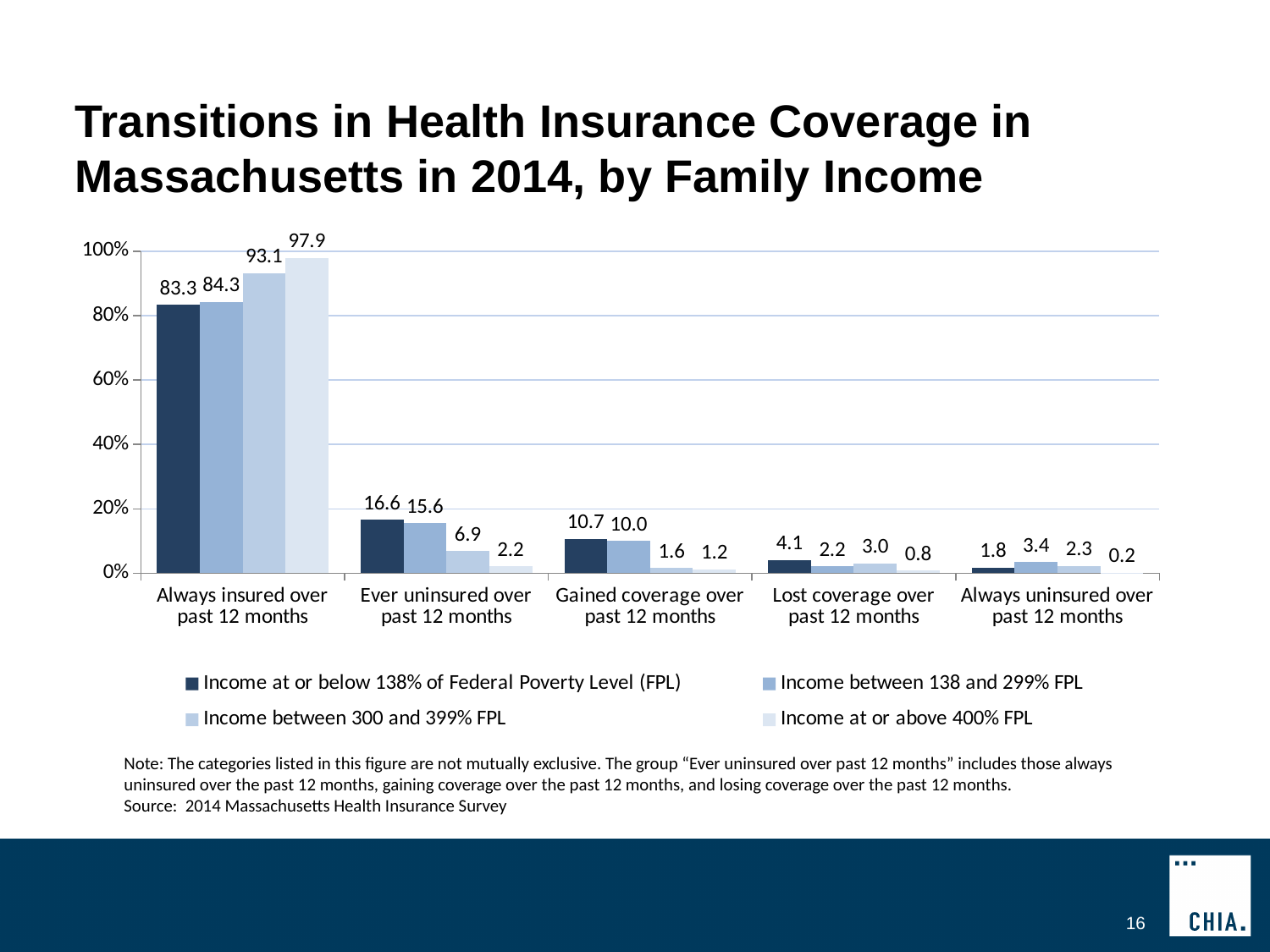

# Transitions in Health Insurance Coverage in Massachusetts in 2014, by Family Income

### Chart

| Category | Income at or below 138% of Federal Poverty Level (FPL) | Income between 138 and 299% FPL | Income between 300 and 399% FPL | Income at or above 400% FPL |
|---|---|---|---|---|
| Always insured over past 12 months | 83.3 | 84.3 | 93.1 | 97.9 |
| Ever uninsured over past 12 months | 16.6 | 15.6 | 6.9 | 2.2 |
| Gained coverage over past 12 months | 10.7 | 10.0 | 1.6 | 1.2 |
| Lost coverage over past 12 months | 4.1 | 2.2 | 3.0 | 0.8 |
| Always uninsured over past 12 months | 1.8 | 3.4 | 2.3 | 0.2 |
Note: The categories listed in this figure are not mutually exclusive. The group “Ever uninsured over past 12 months” includes those always uninsured over the past 12 months, gaining coverage over the past 12 months, and losing coverage over the past 12 months.
Source:  2014 Massachusetts Health Insurance Survey
16